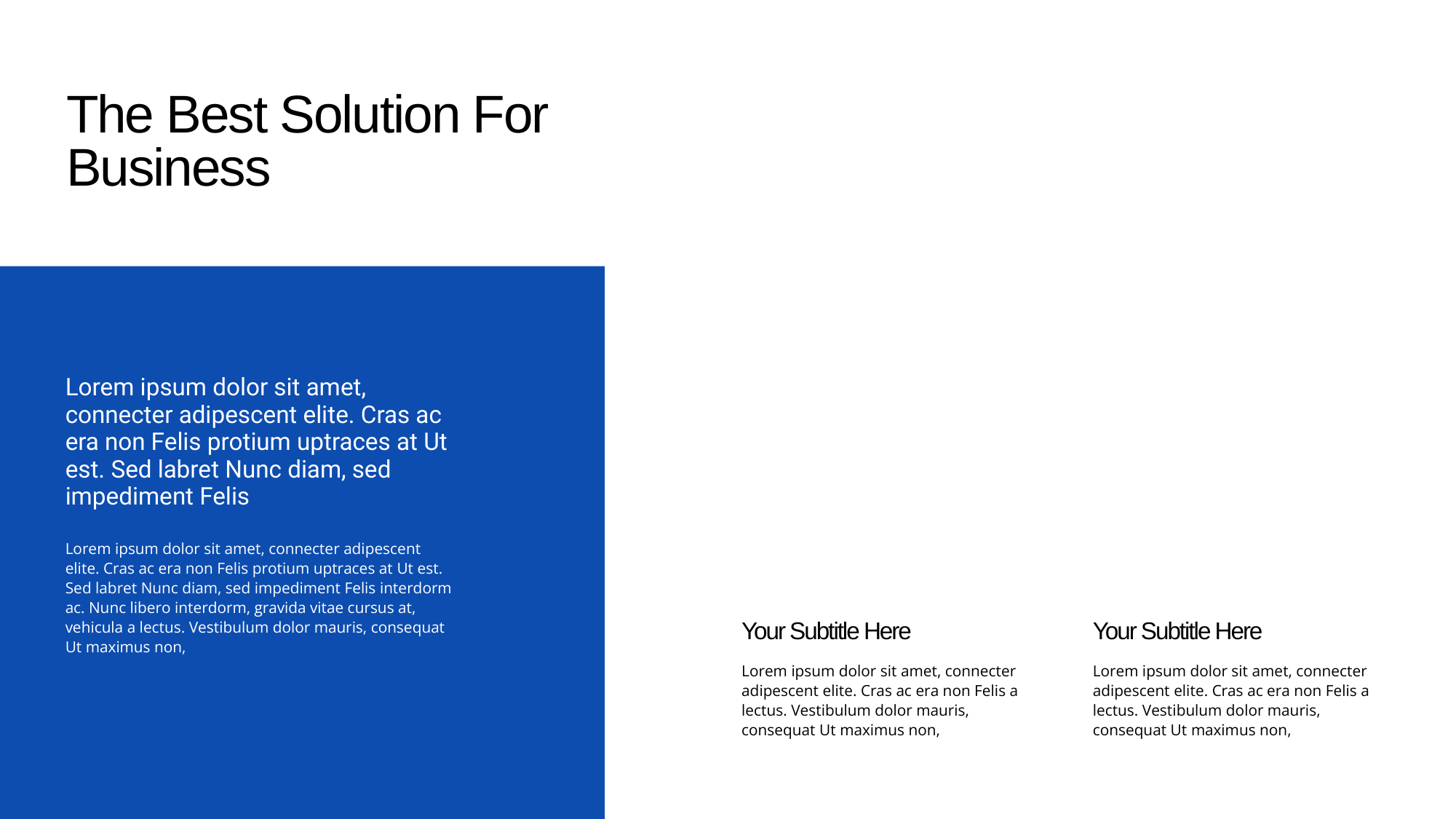

The Best Solution For Business

Lorem ipsum dolor sit amet, connecter adipescent elite. Cras ac era non Felis protium uptraces at Ut est. Sed labret Nunc diam, sed impediment Felis
Lorem ipsum dolor sit amet, connecter adipescent elite. Cras ac era non Felis protium uptraces at Ut est. Sed labret Nunc diam, sed impediment Felis interdorm ac. Nunc libero interdorm, gravida vitae cursus at, vehicula a lectus. Vestibulum dolor mauris, consequat Ut maximus non,
Your Subtitle Here
Lorem ipsum dolor sit amet, connecter adipescent elite. Cras ac era non Felis a lectus. Vestibulum dolor mauris, consequat Ut maximus non,
Your Subtitle Here
Lorem ipsum dolor sit amet, connecter adipescent elite. Cras ac era non Felis a lectus. Vestibulum dolor mauris, consequat Ut maximus non,